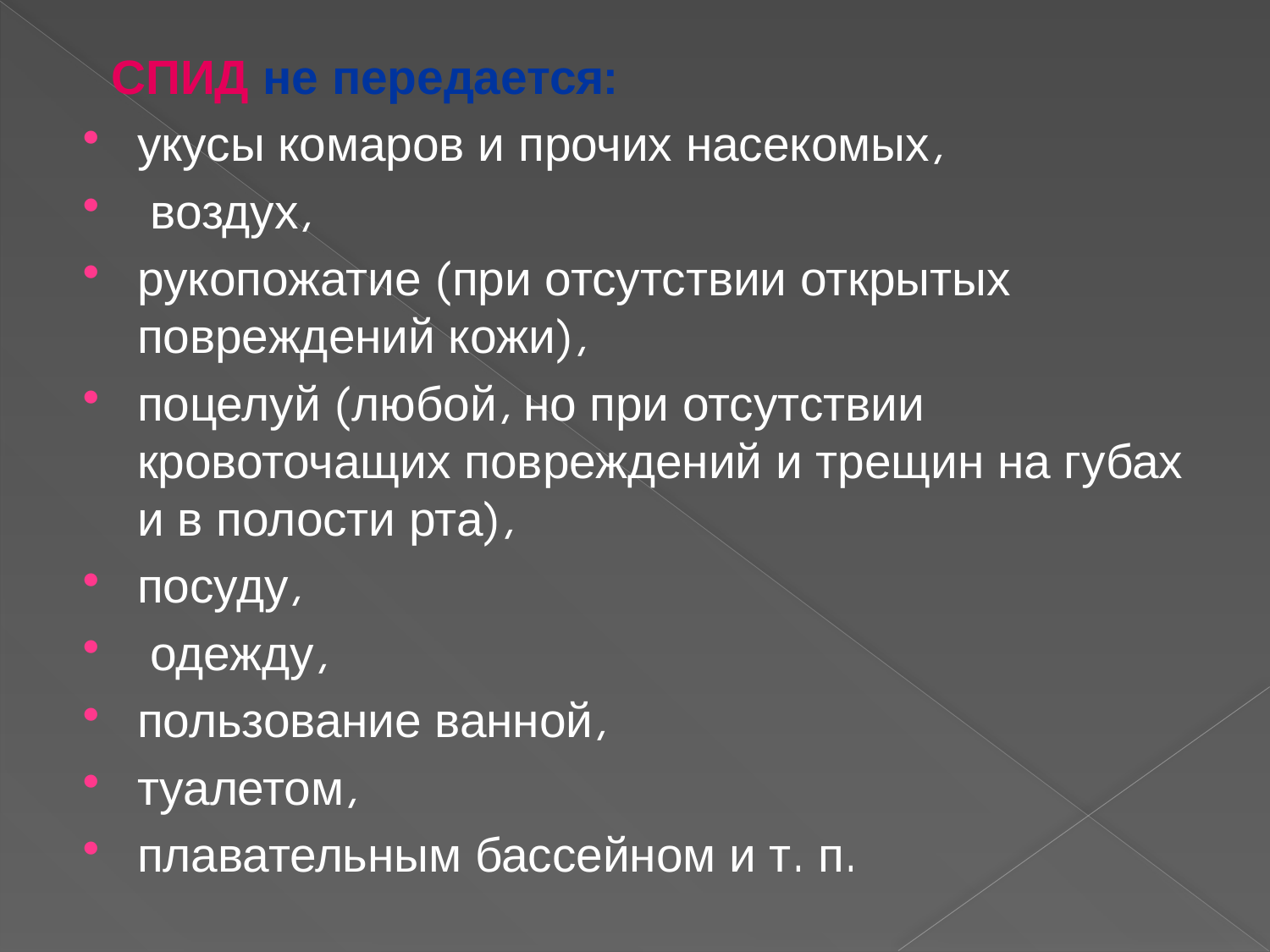

СПИД не передается:
укусы комаров и прочих насекомых,
 воздух,
рукопожатие (при отсутствии открытых повреждений кожи),
поцелуй (любой, но при отсутствии кровоточащих повреждений и трещин на губах и в полости рта),
посуду,
 одежду,
пользование ванной,
туалетом,
плавательным бассейном и т. п.